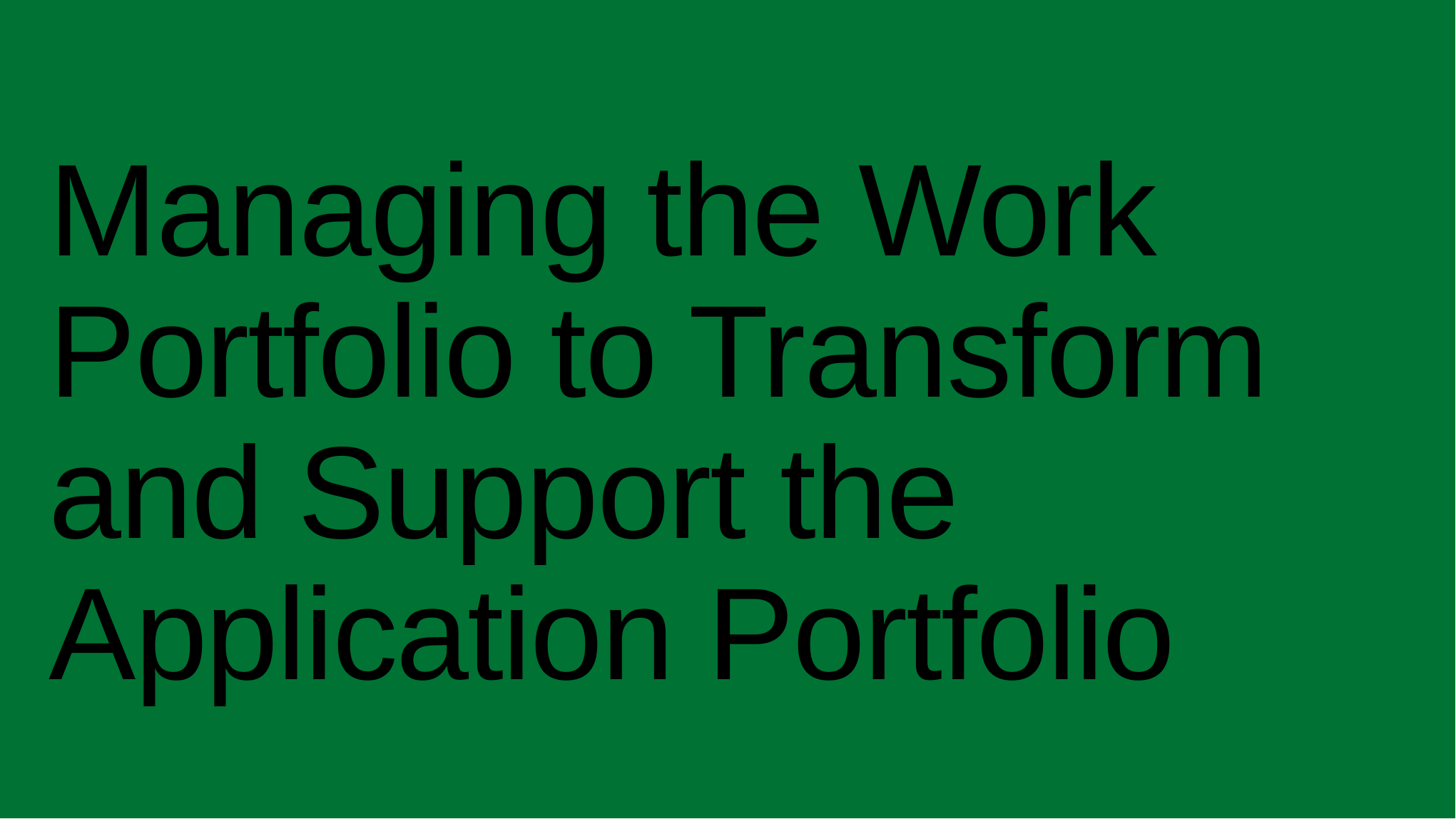

# Managing the Work Portfolio to Transform and Support the Application Portfolio